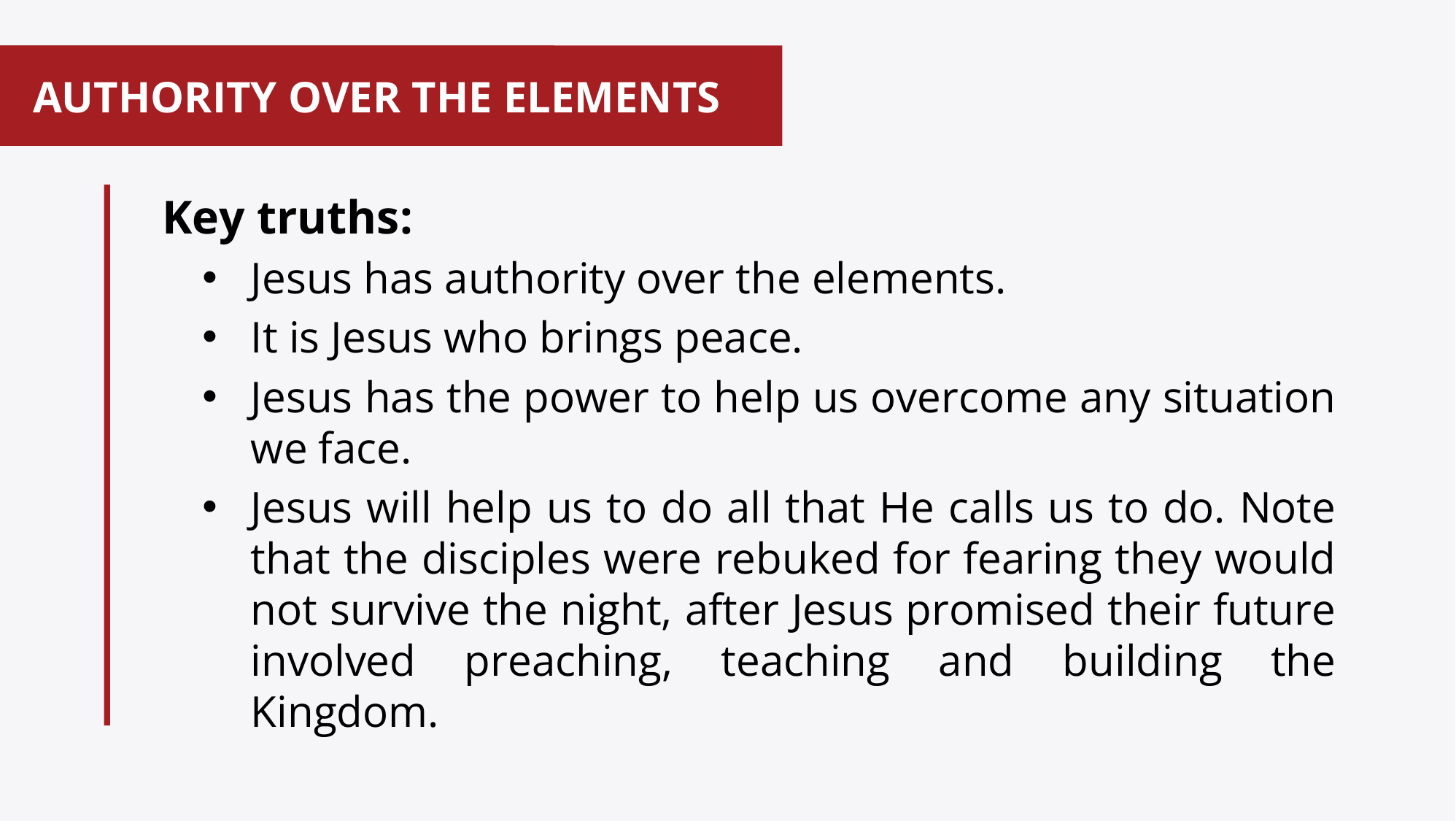

# AUTHORITY OVER THE ELEMENTS
Key truths:
Jesus has authority over the elements.
It is Jesus who brings peace.
Jesus has the power to help us overcome any situation we face.
Jesus will help us to do all that He calls us to do. Note that the disciples were rebuked for fearing they would not survive the night, after Jesus promised their future involved preaching, teaching and building the Kingdom.